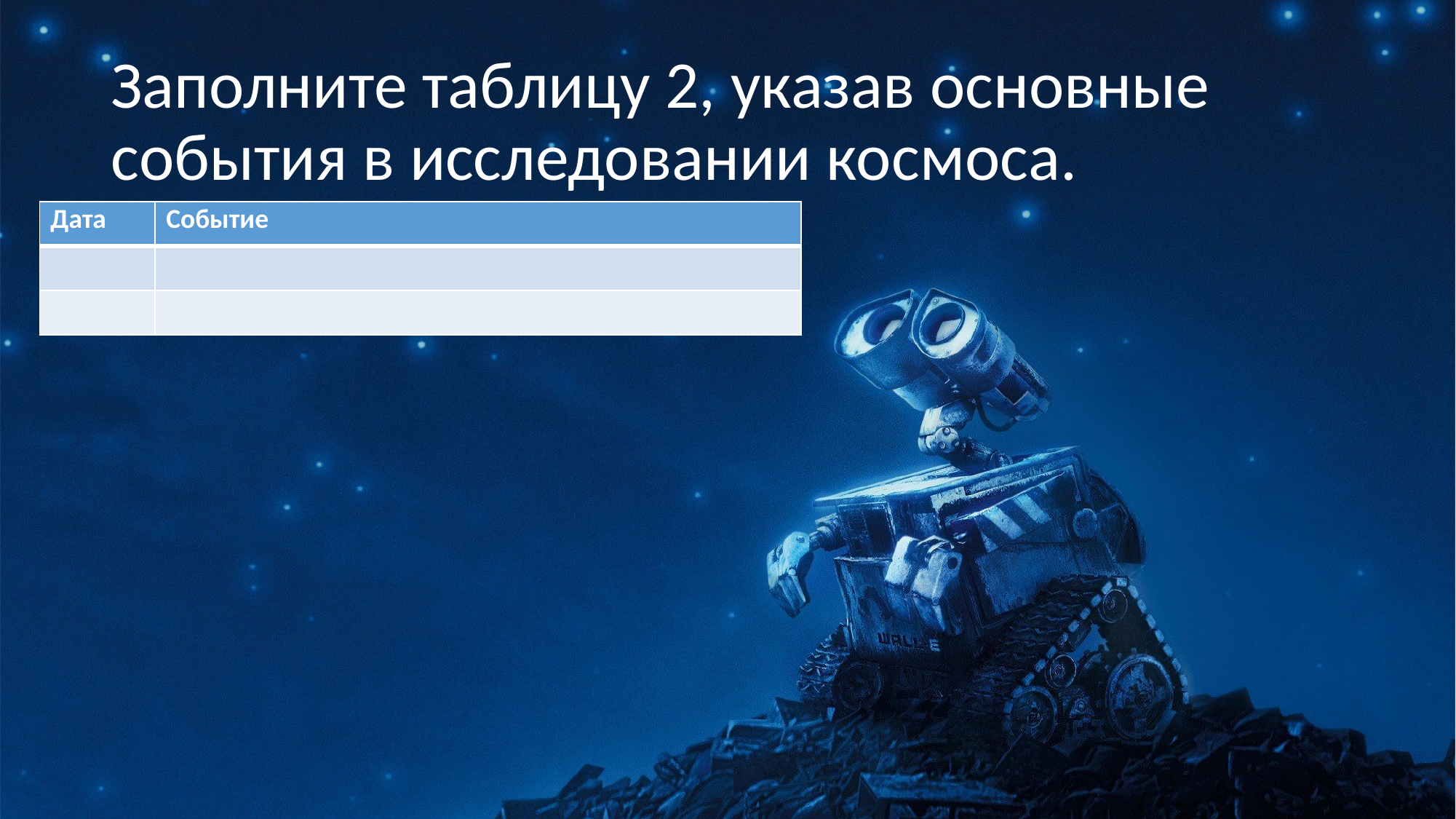

# Заполните таблицу 2, указав основные события в исследовании космоса.
| Дата | Событие |
| --- | --- |
|  |  |
|  |  |